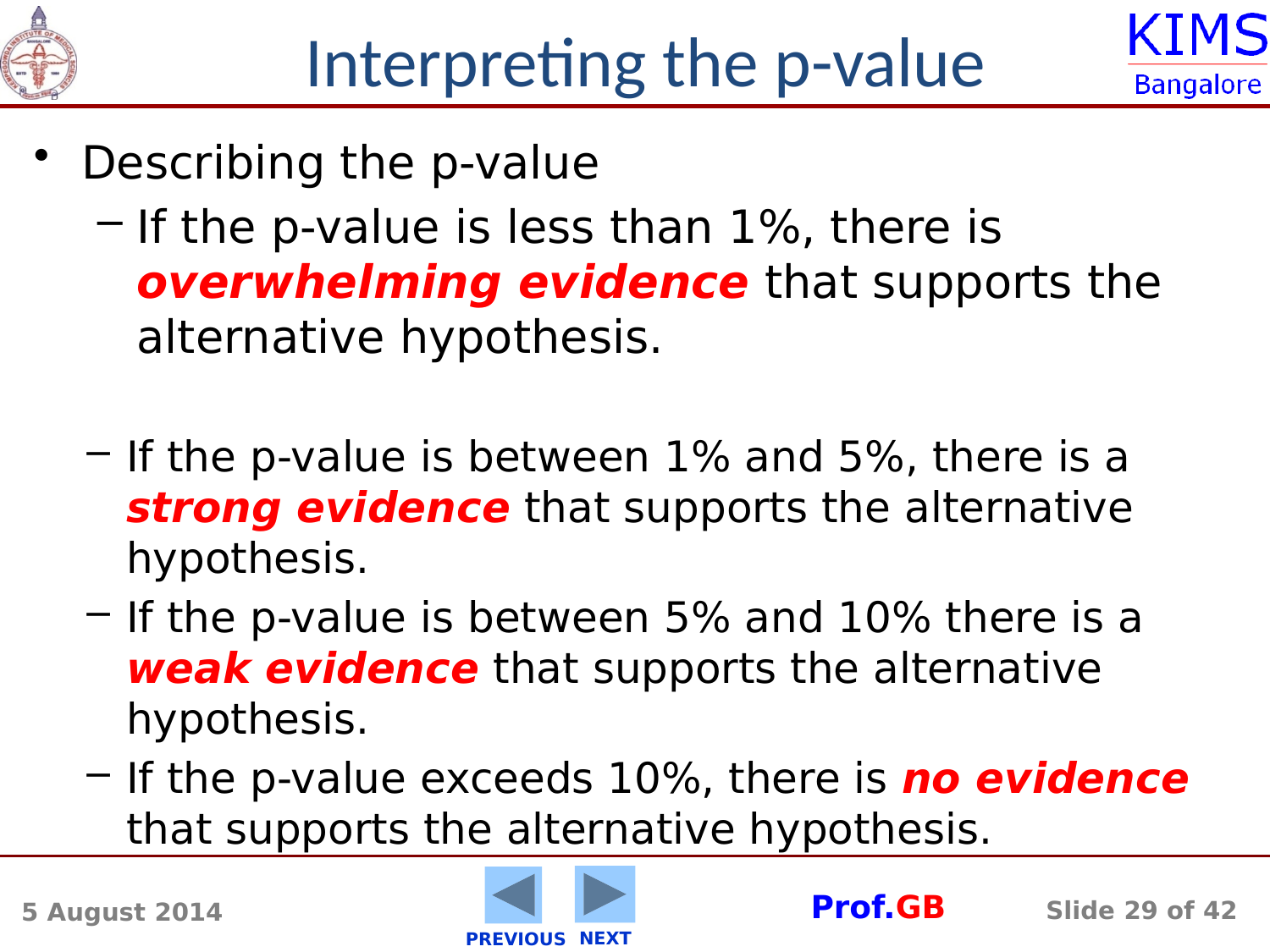

Interpreting the p-value
Describing the p-value
If the p-value is less than 1%, there is overwhelming evidence that supports the alternative hypothesis.
If the p-value is between 1% and 5%, there is a strong evidence that supports the alternative hypothesis.
If the p-value is between 5% and 10% there is a weak evidence that supports the alternative hypothesis.
If the p-value exceeds 10%, there is no evidence that supports the alternative hypothesis.
5 August 2014